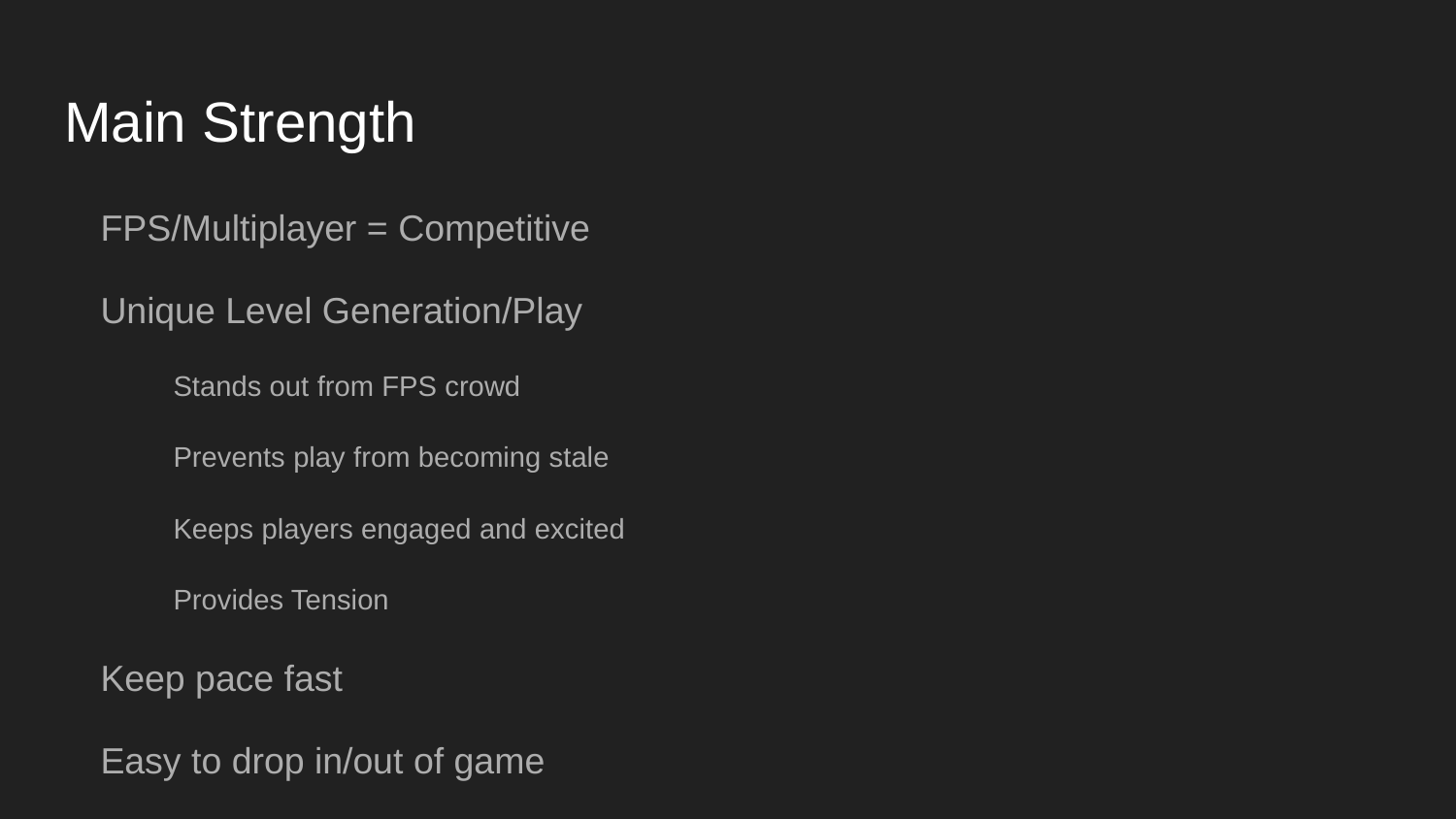

# Main Strength
FPS/Multiplayer = Competitive
Unique Level Generation/Play
Stands out from FPS crowd
Prevents play from becoming stale
Keeps players engaged and excited
Provides Tension
Keep pace fast
Easy to drop in/out of game